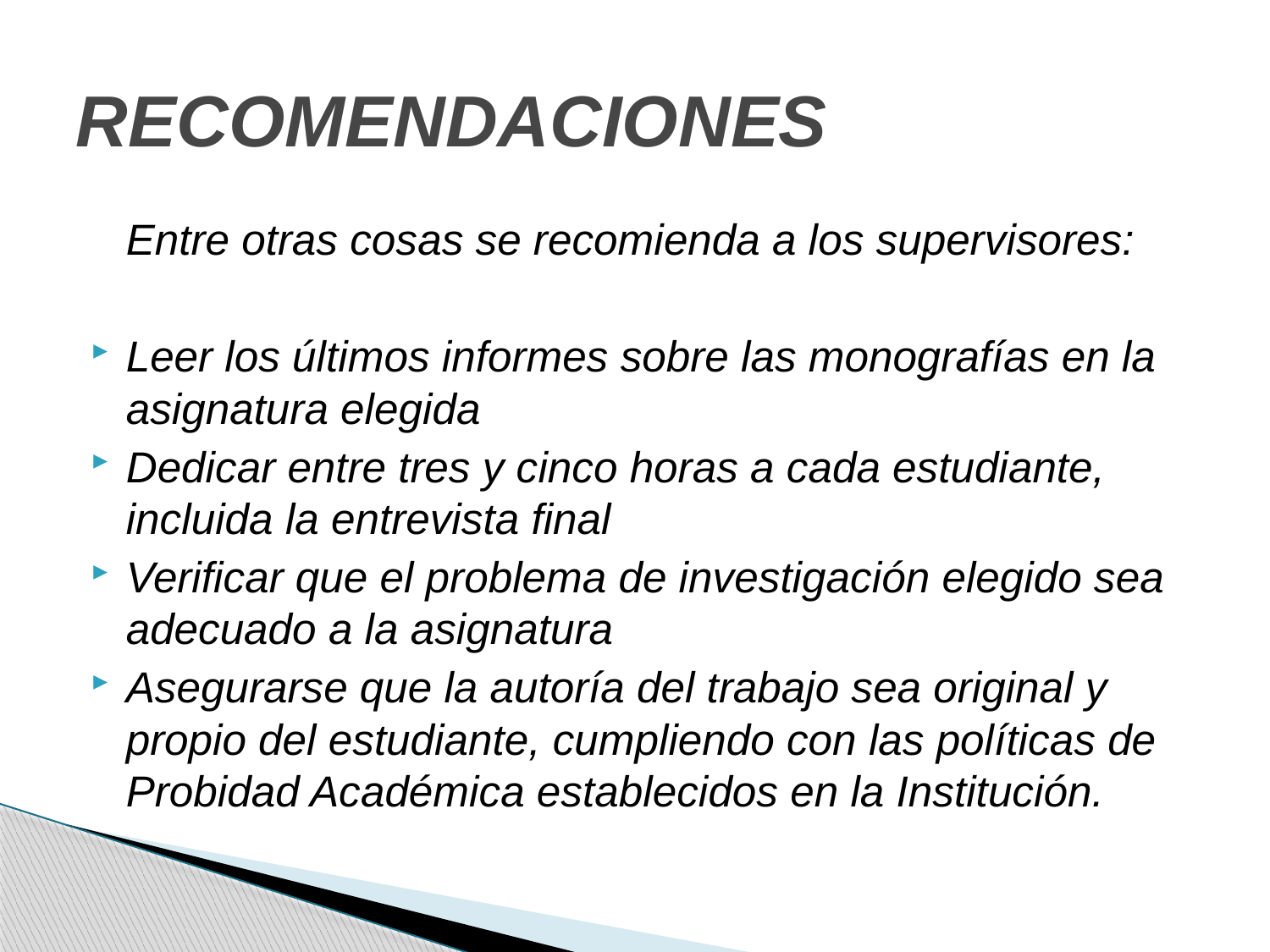

# RECOMENDACIONES
	Entre otras cosas se recomienda a los supervisores:

Leer los últimos informes sobre las monografías en la asignatura elegida
Dedicar entre tres y cinco horas a cada estudiante, incluida la entrevista final
Verificar que el problema de investigación elegido sea adecuado a la asignatura
Asegurarse que la autoría del trabajo sea original y propio del estudiante, cumpliendo con las políticas de Probidad Académica establecidos en la Institución.